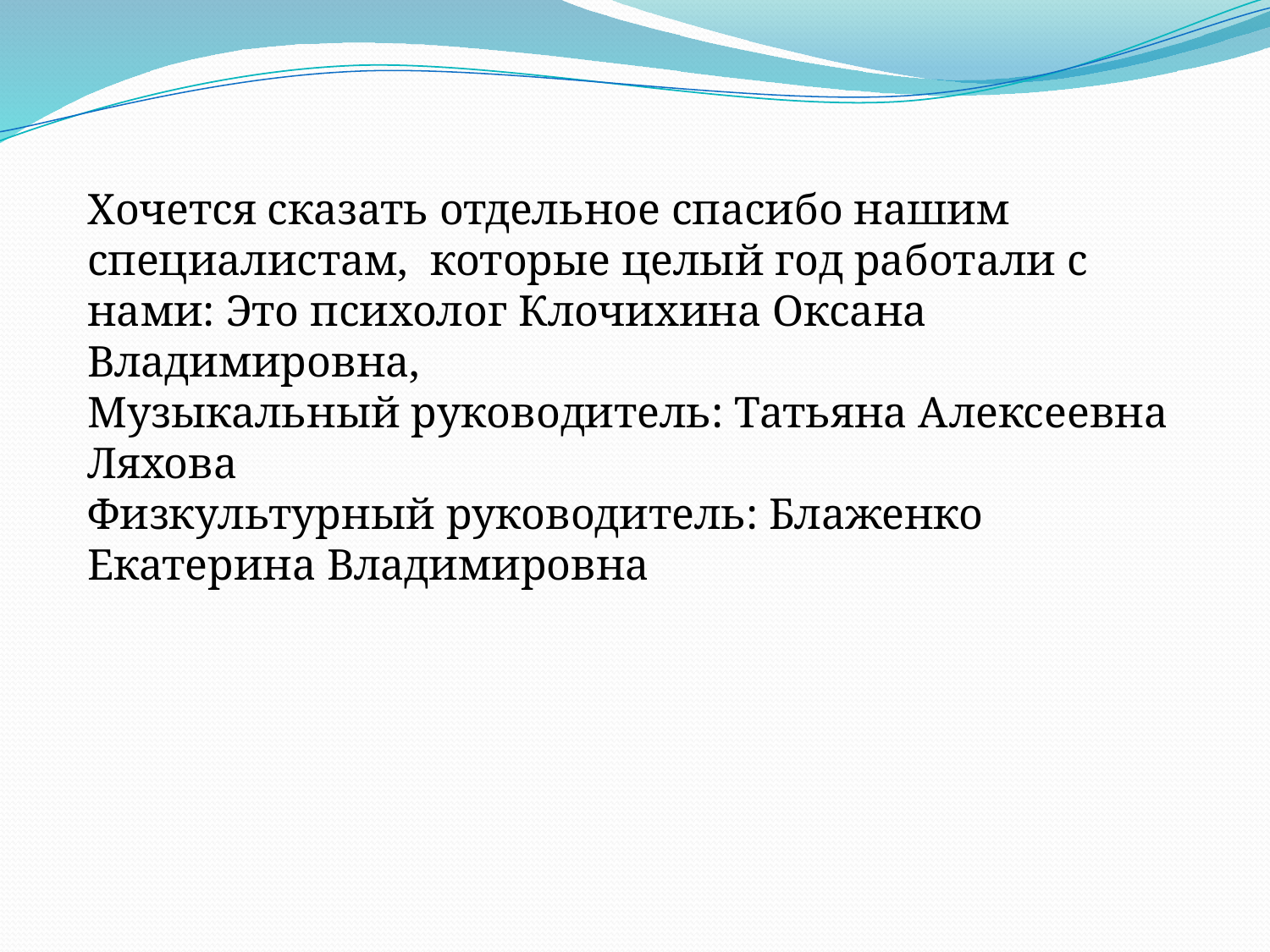

Хочется сказать отдельное спасибо нашим специалистам,  которые целый год работали с нами: Это психолог Клочихина Оксана Владимировна,
Музыкальный руководитель: Татьяна Алексеевна Ляхова
Физкультурный руководитель: Блаженко Екатерина Владимировна